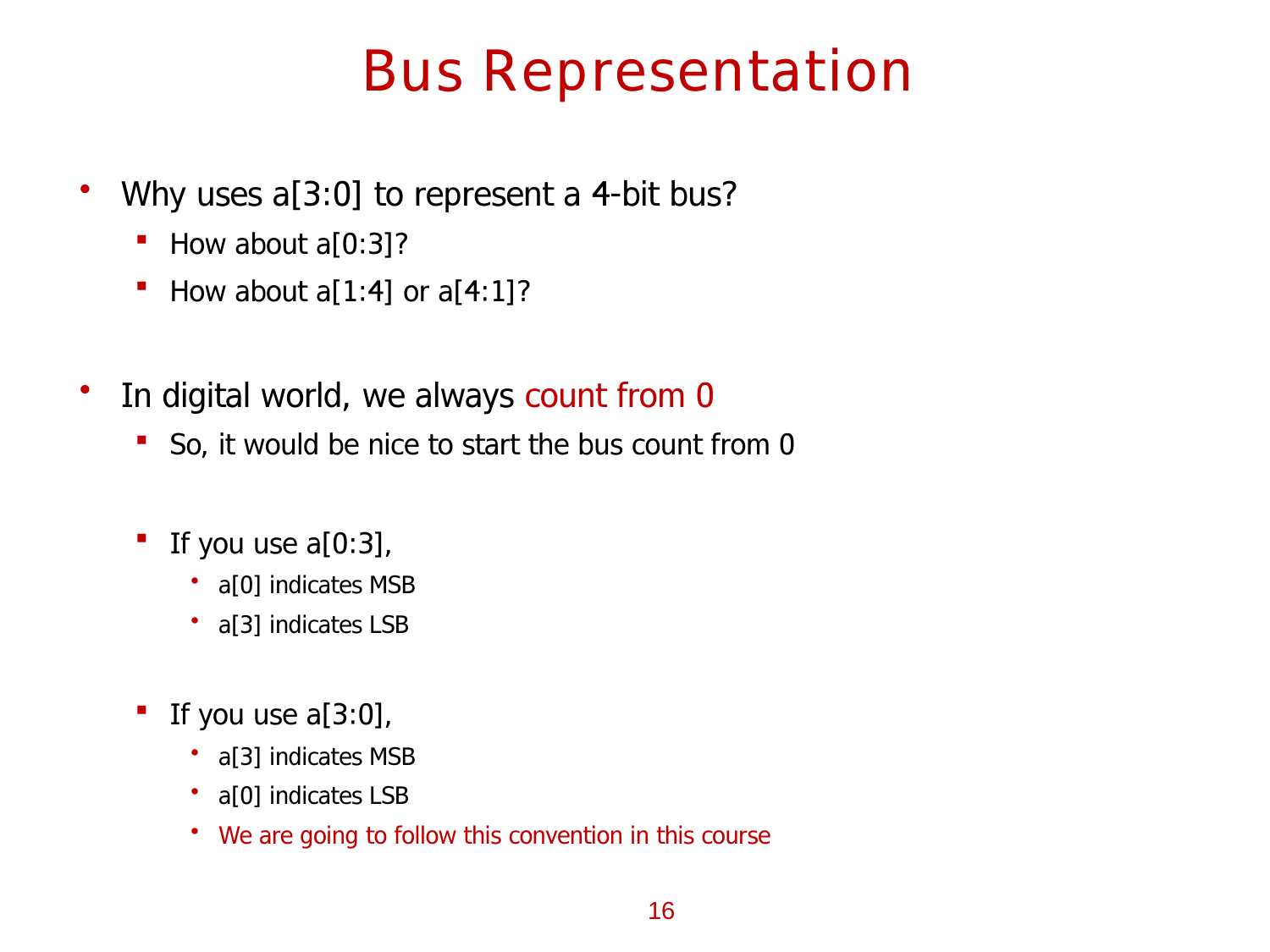

# Bus Representation
Why uses a[3:0] to represent a 4-bit bus?
How about a[0:3]?
How about a[1:4] or a[4:1]?

In digital world, we always count from 0
So, it would be nice to start the bus count from 0

If you use a[0:3],
a[0] indicates MSB
a[3] indicates LSB

If you use a[3:0],
a[3] indicates MSB
a[0] indicates LSB
We are going to follow this convention in this course
16